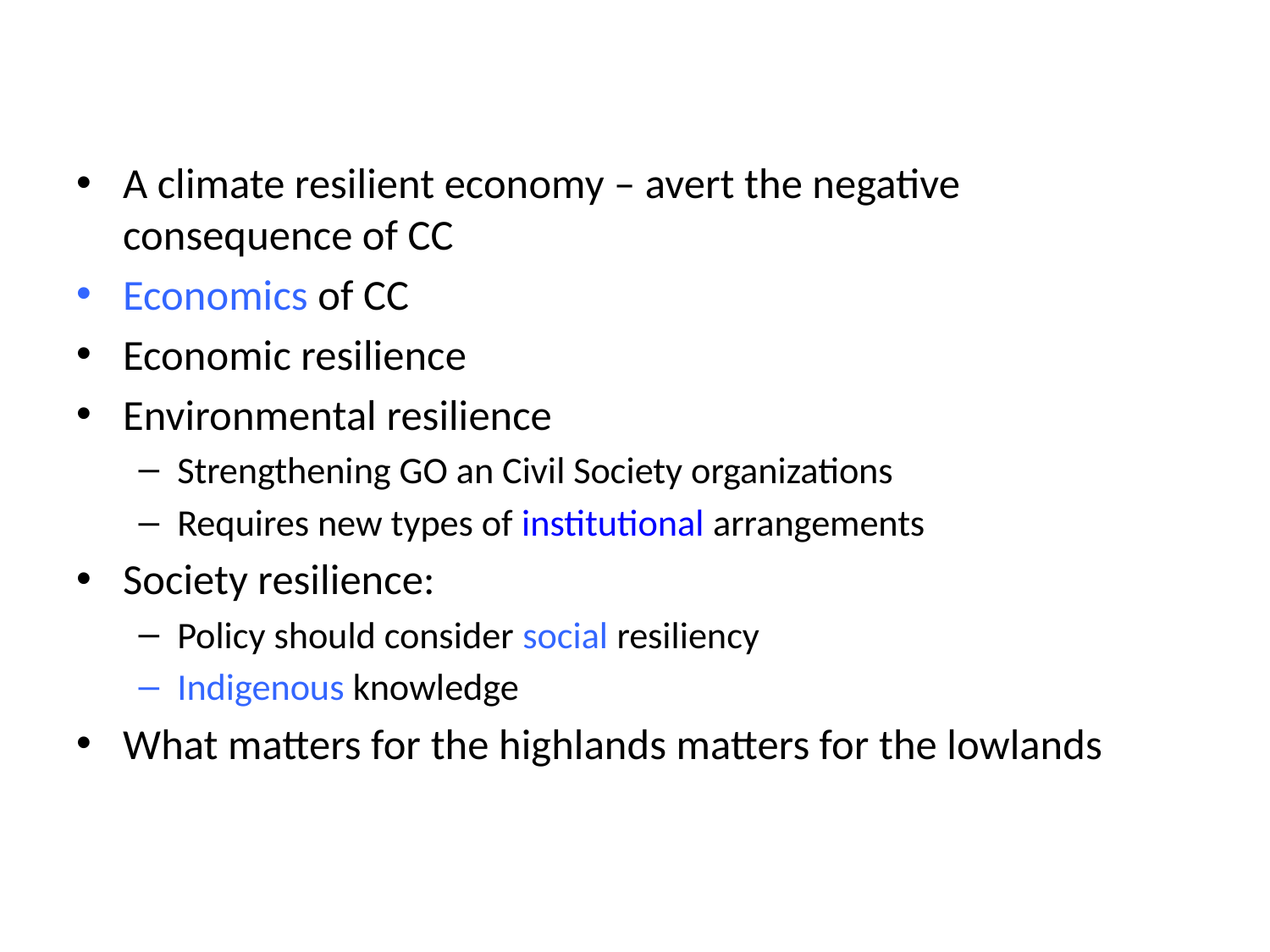

#
A climate resilient economy – avert the negative consequence of CC
Economics of CC
Economic resilience
Environmental resilience
Strengthening GO an Civil Society organizations
Requires new types of institutional arrangements
Society resilience:
Policy should consider social resiliency
Indigenous knowledge
What matters for the highlands matters for the lowlands